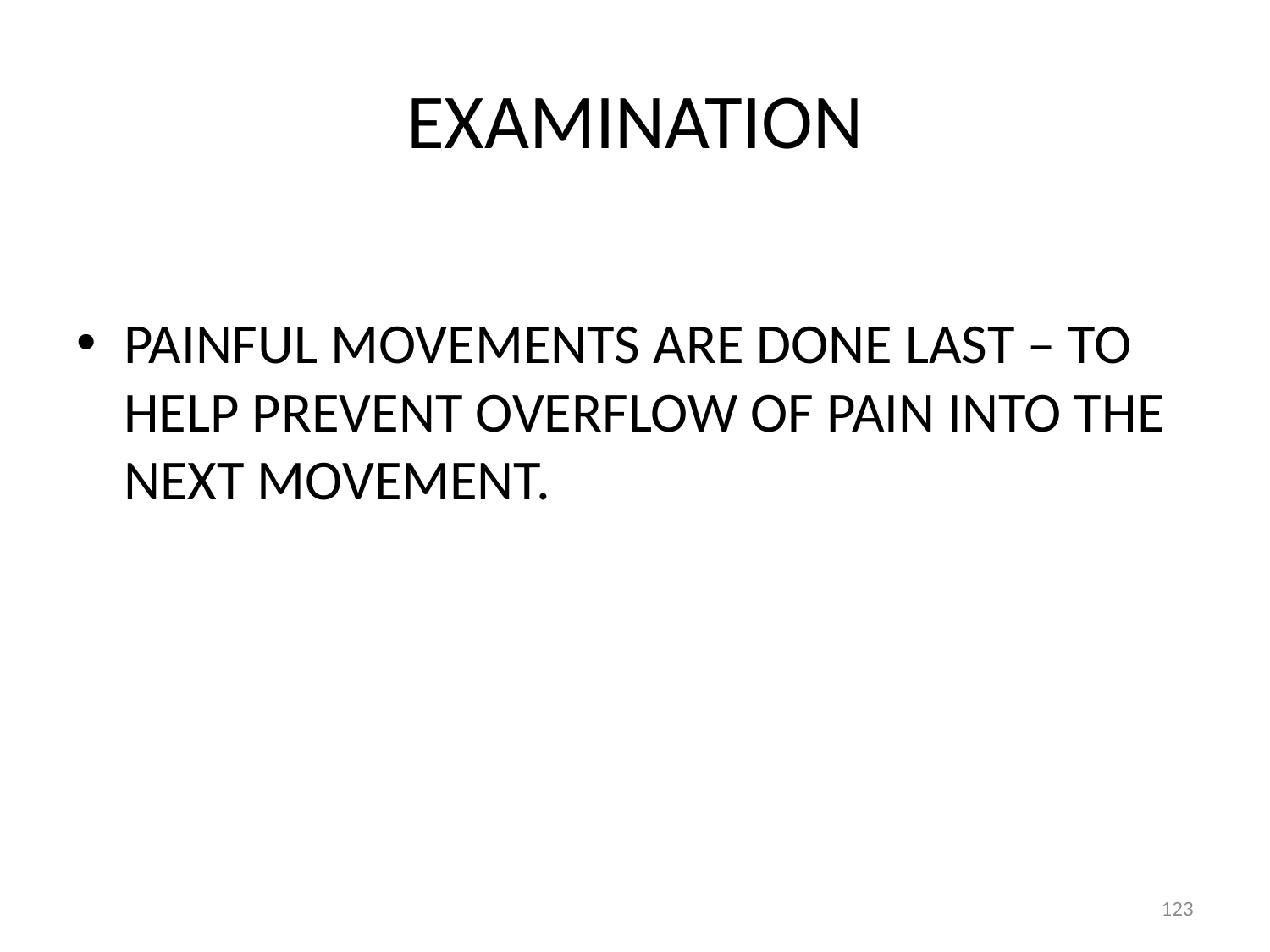

# EXAMINATION

PAINFUL MOVEMENTS ARE DONE LAST – TO HELP PREVENT OVERFLOW OF PAIN INTO THE NEXT MOVEMENT.
123